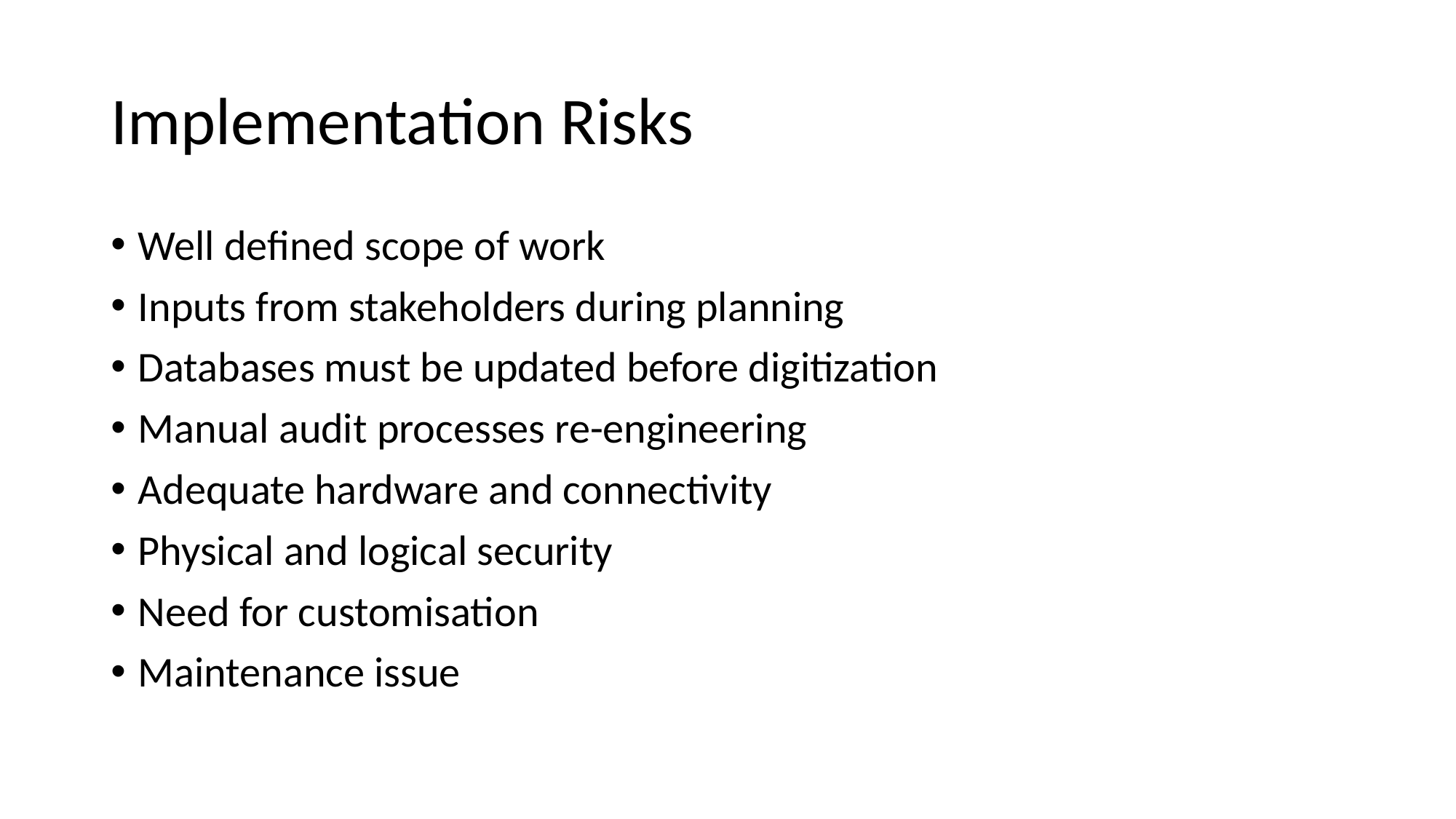

# Implementation Risks
Well defined scope of work
Inputs from stakeholders during planning
Databases must be updated before digitization
Manual audit processes re-engineering
Adequate hardware and connectivity
Physical and logical security
Need for customisation
Maintenance issue